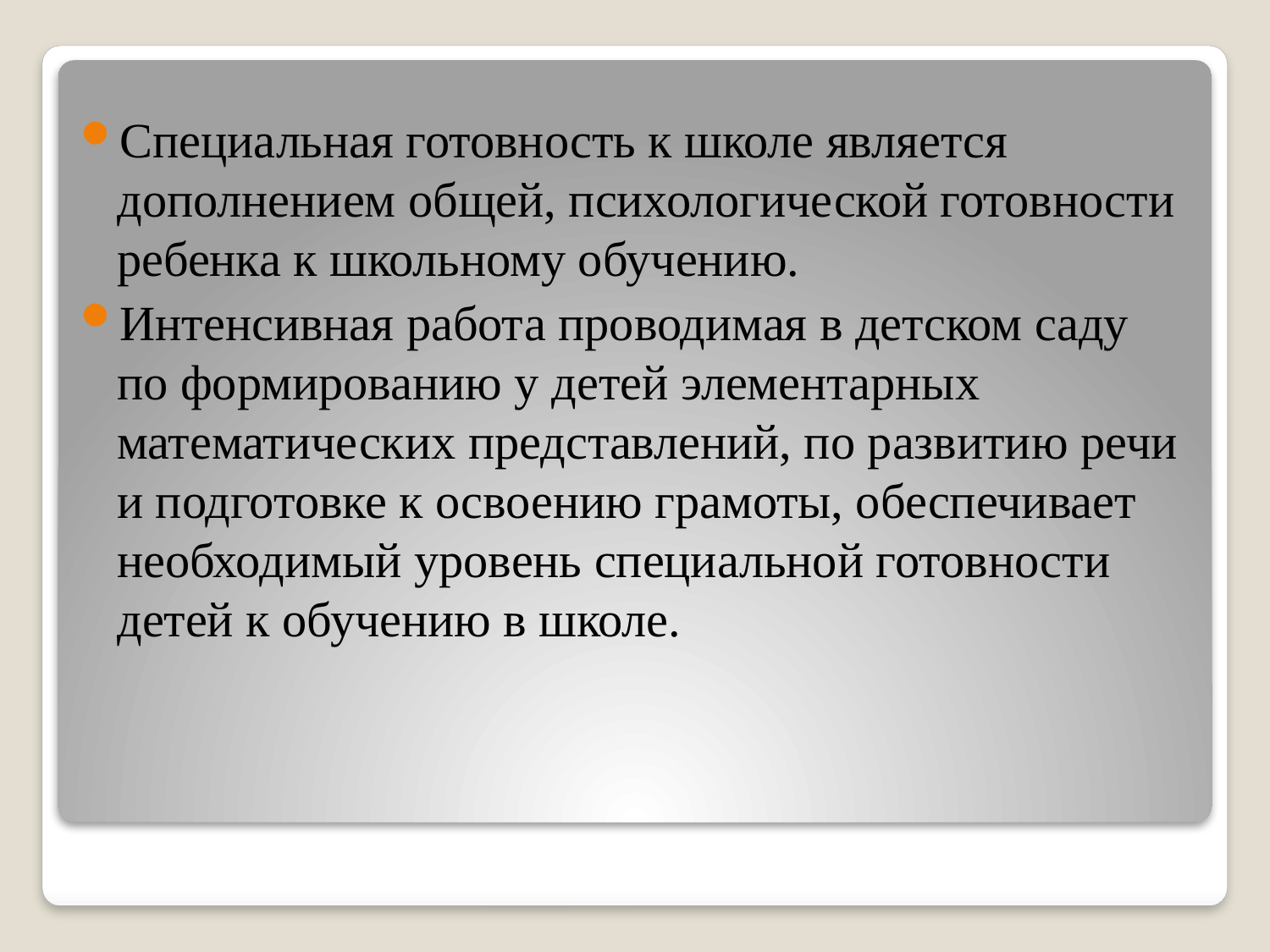

Специальная готовность к школе является дополнением общей, психологической готовности ребенка к школьному обучению.
Интенсивная работа проводимая в детском саду по формированию у детей элементарных математических представлений, по развитию речи и подготовке к освоению грамоты, обеспечивает необходимый уровень специальной готовности детей к обучению в школе.
#